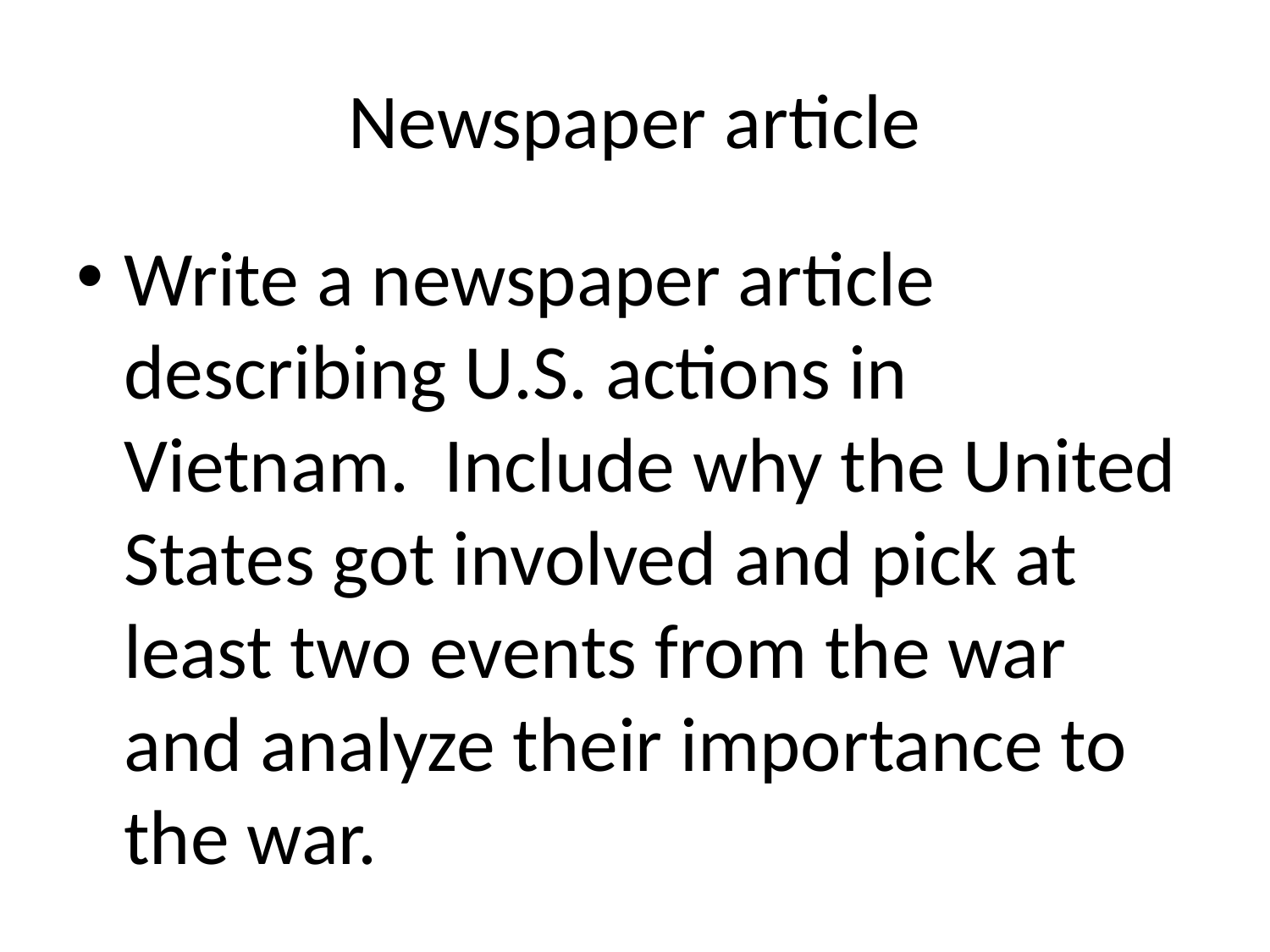

# Newspaper article
Write a newspaper article describing U.S. actions in Vietnam.  Include why the United States got involved and pick at least two events from the war and analyze their importance to the war.